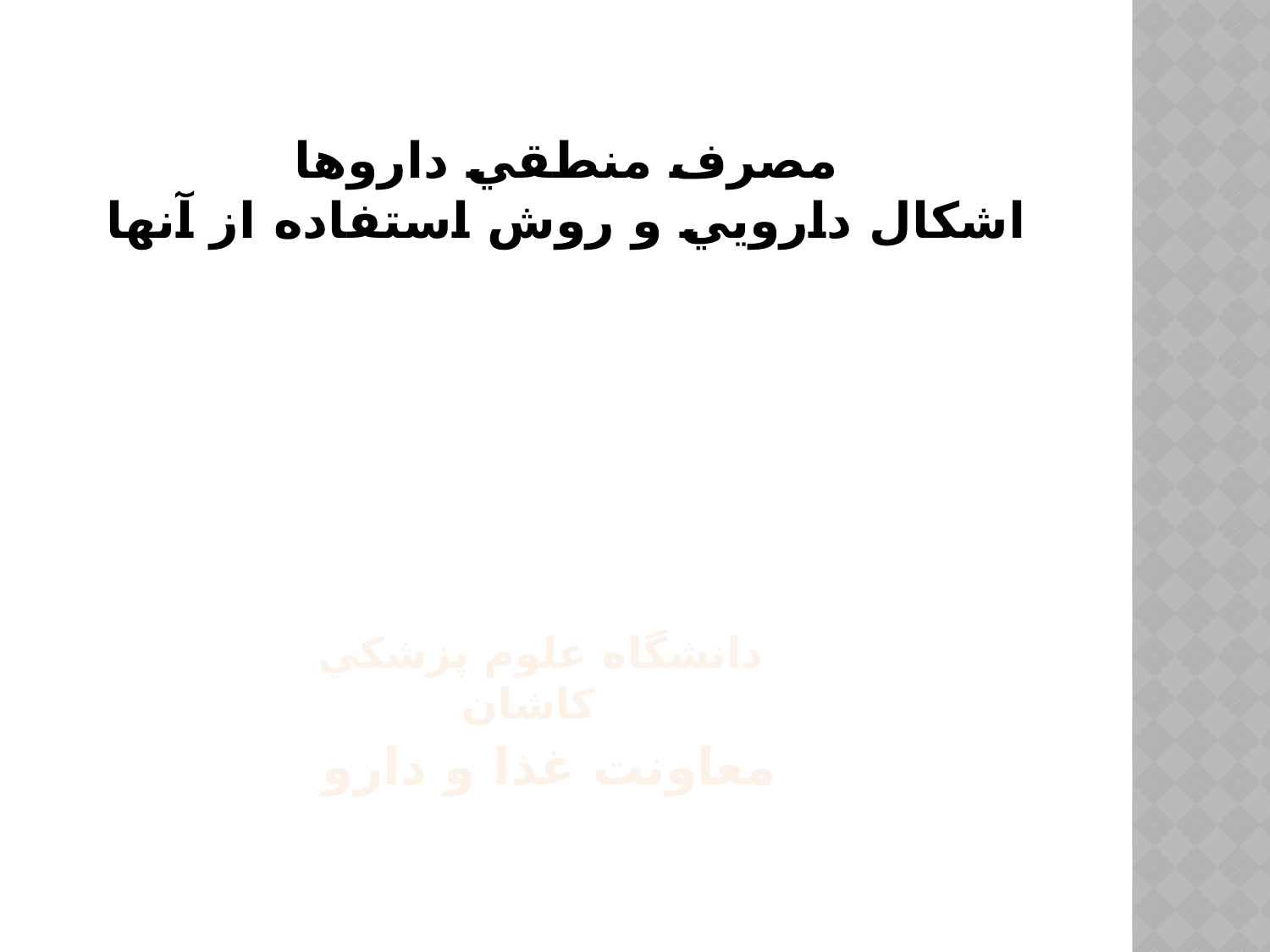

# مصرف منطقي داروها اشكال دارويي و روش استفاده از آنها

دانشگاه علوم پزشكي كاشان
معاونت غذا و دارو